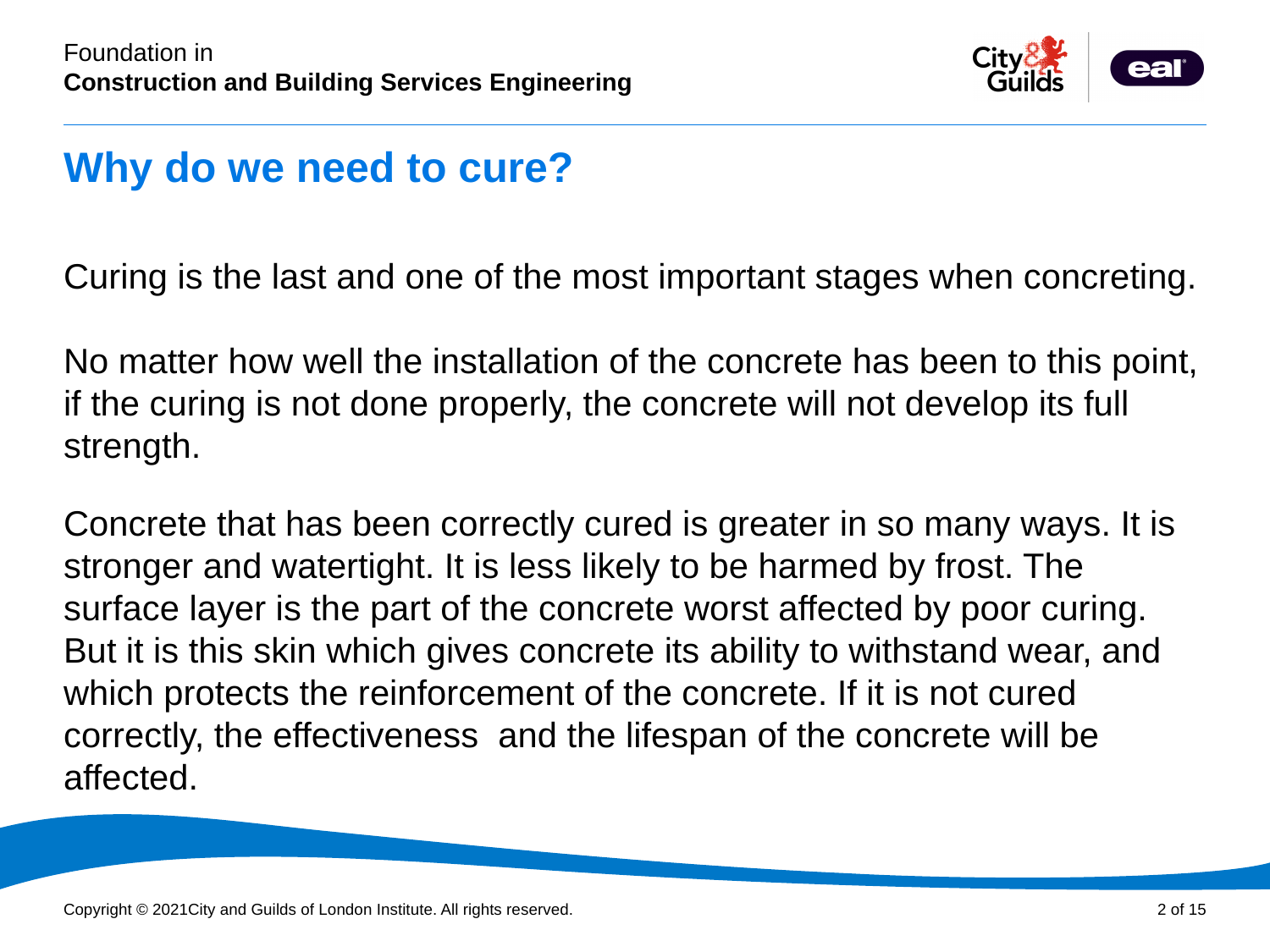

# Why do we need to cure?

Curing is the last and one of the most important stages when concreting.
No matter how well the installation of the concrete has been to this point, if the curing is not done properly, the concrete will not develop its full strength.
Concrete that has been correctly cured is greater in so many ways. It is stronger and watertight. It is less likely to be harmed by frost. The surface layer is the part of the concrete worst affected by poor curing. But it is this skin which gives concrete its ability to withstand wear, and which protects the reinforcement of the concrete. If it is not cured correctly, the effectiveness  and the lifespan of the concrete will be affected.